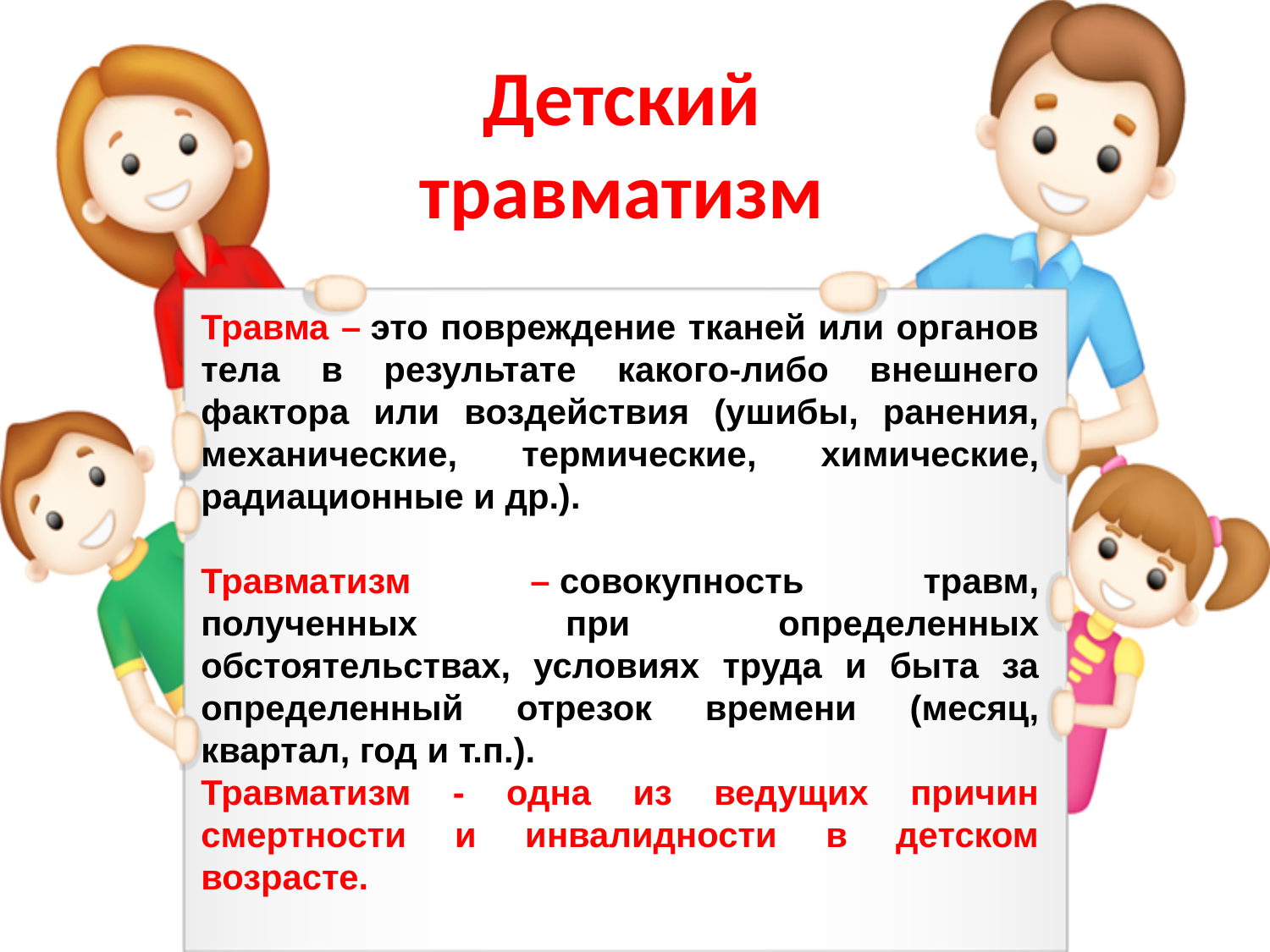

# Детский травматизм
Травма – это повреждение тканей или органов тела в результате какого-либо внешнего фактора или воздействия (ушибы, ранения, механические, термические, химические, радиационные и др.).

Травматизм – совокупность травм, полученных при определенных обстоятельствах, условиях труда и быта за определенный отрезок времени (месяц, квартал, год и т.п.).
Травматизм - одна из ведущих причин смертности и инвалидности в детском возрасте.